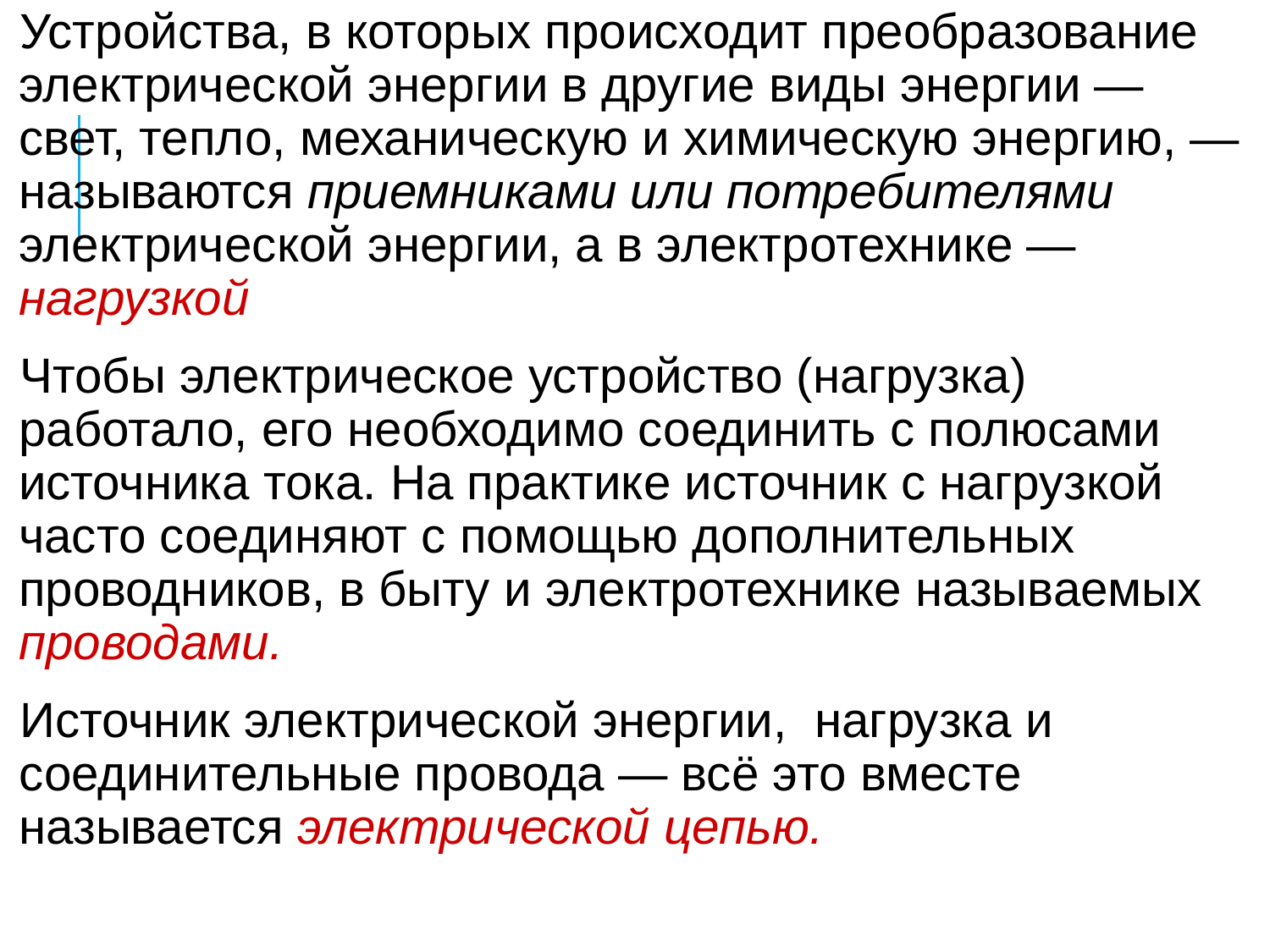

Устройства, в которых происходит преобразование электрической энергии в другие виды энергии — свет, тепло, механическую и химическую энергию, — называются приемниками или потребителями электрической энергии, а в электротехнике — нагрузкой
Чтобы электрическое устройство (нагрузка) работало, его необходимо соединить с полюсами источника тока. На практике источник с нагрузкой часто соединяют с помощью дополнительных проводников, в быту и электротехнике называемых проводами.
Источник электрической энергии,  нагрузка и  соединительные провода — всё это вместе называется электрической цепью.